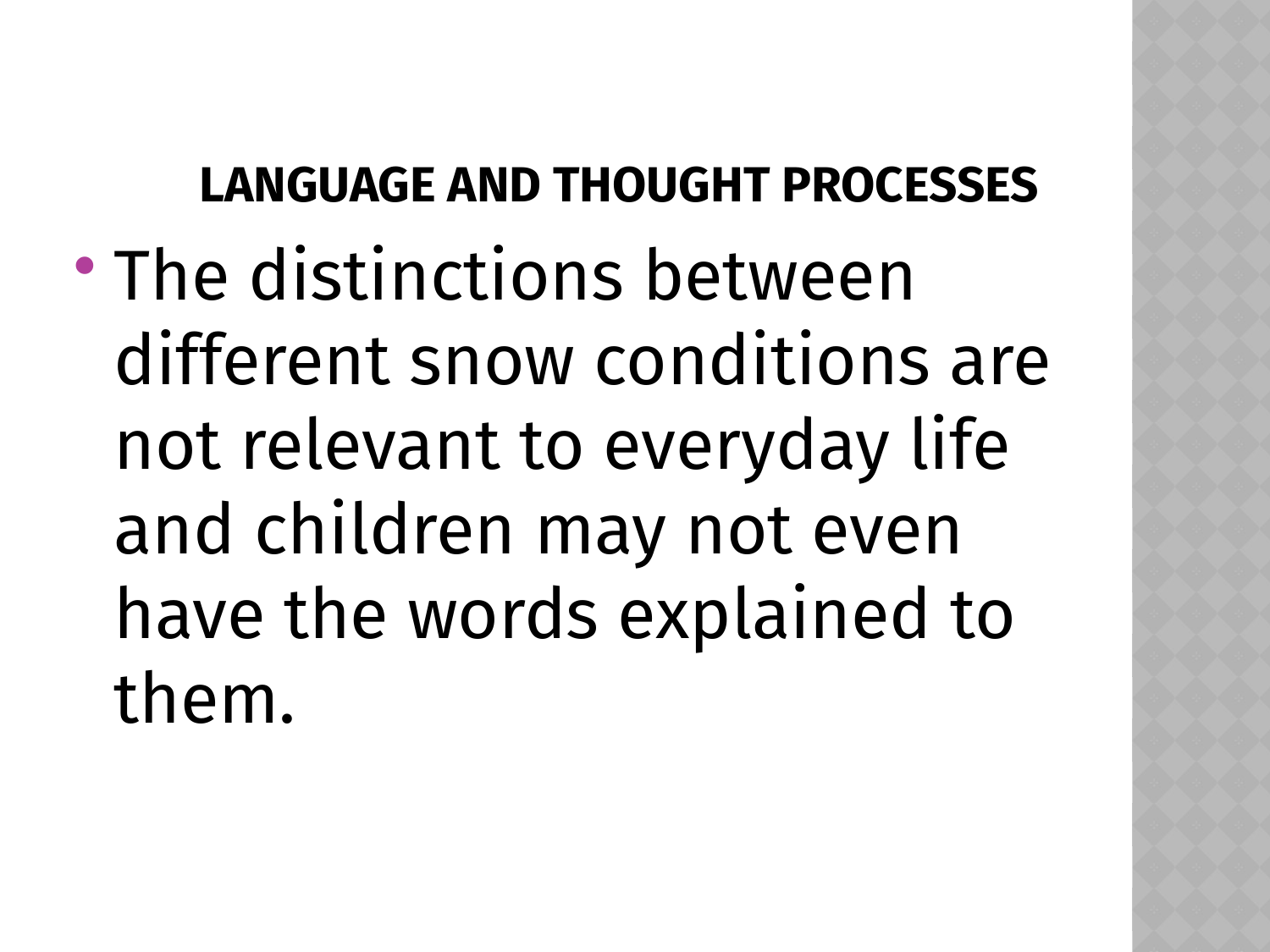

# Language and thought processes
The distinctions between different snow conditions are not relevant to everyday life and children may not even have the words explained to them.